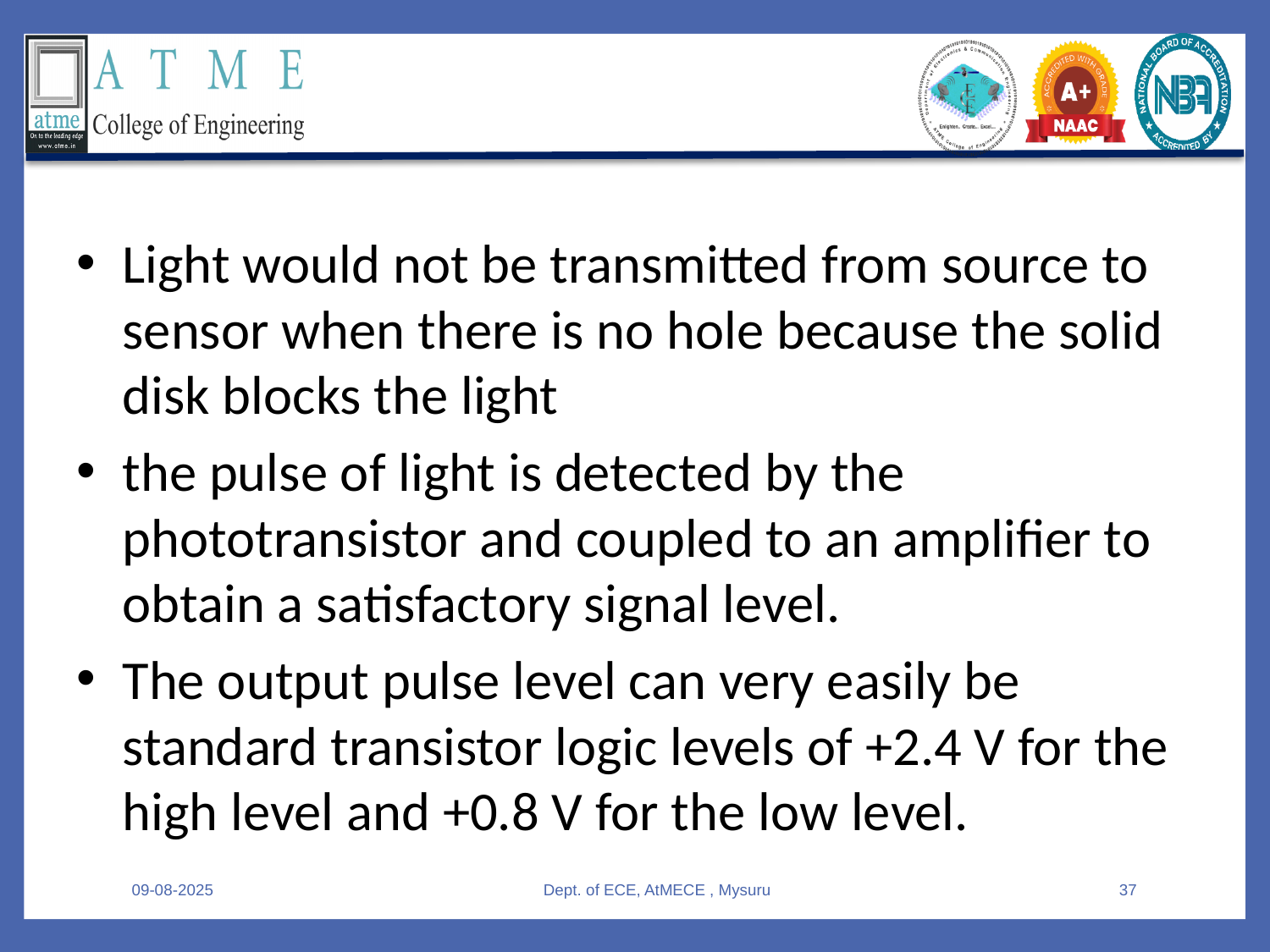

Light would not be transmitted from source to sensor when there is no hole because the solid disk blocks the light
the pulse of light is detected by the phototransistor and coupled to an amplifier to obtain a satisfactory signal level.
The output pulse level can very easily be standard transistor logic levels of +2.4 V for the high level and +0.8 V for the low level.
09-08-2025
Dept. of ECE, AtMECE , Mysuru
37